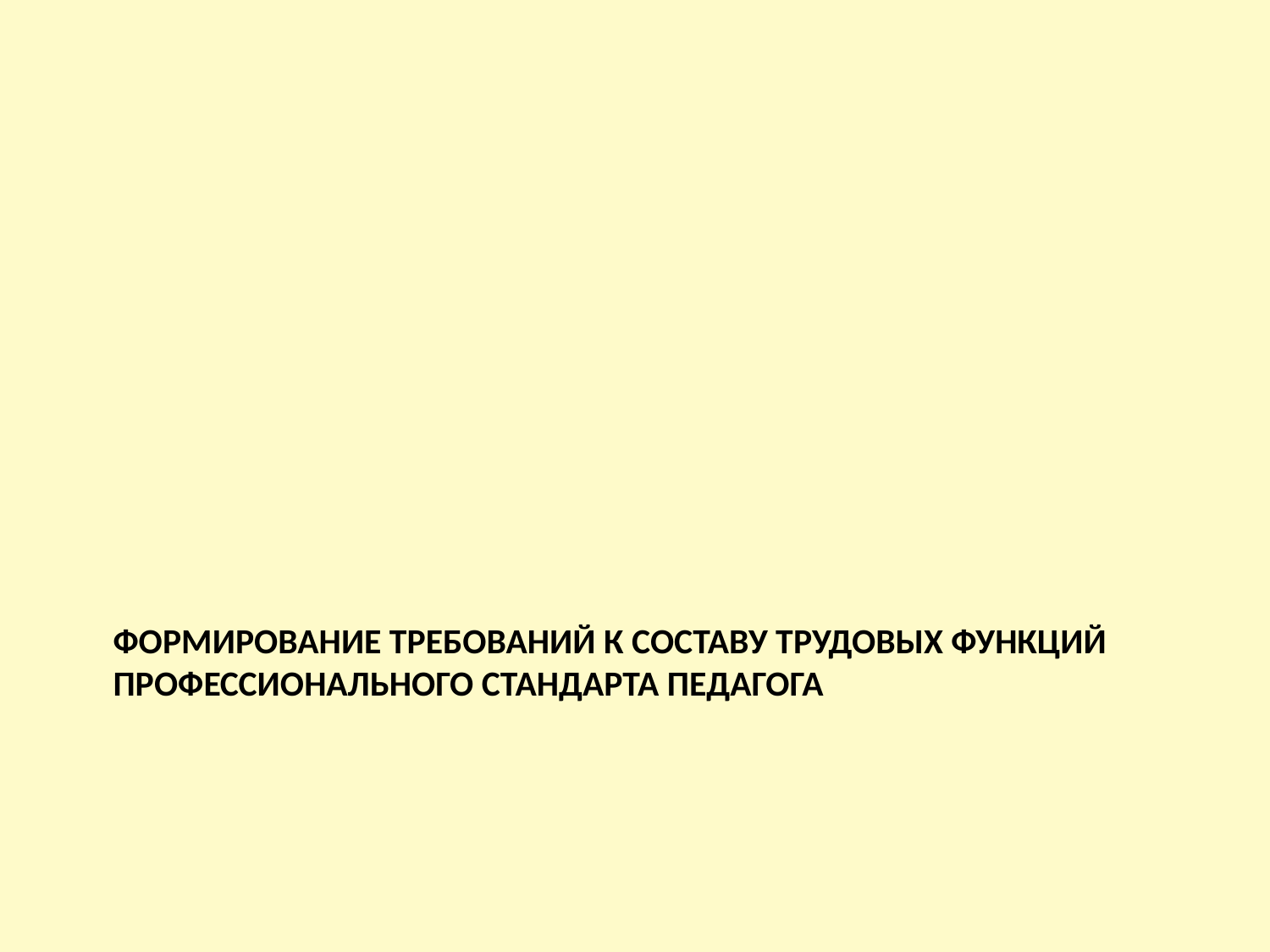

# Формирование требований к составу трудовых функций профессионального стандарта педагога